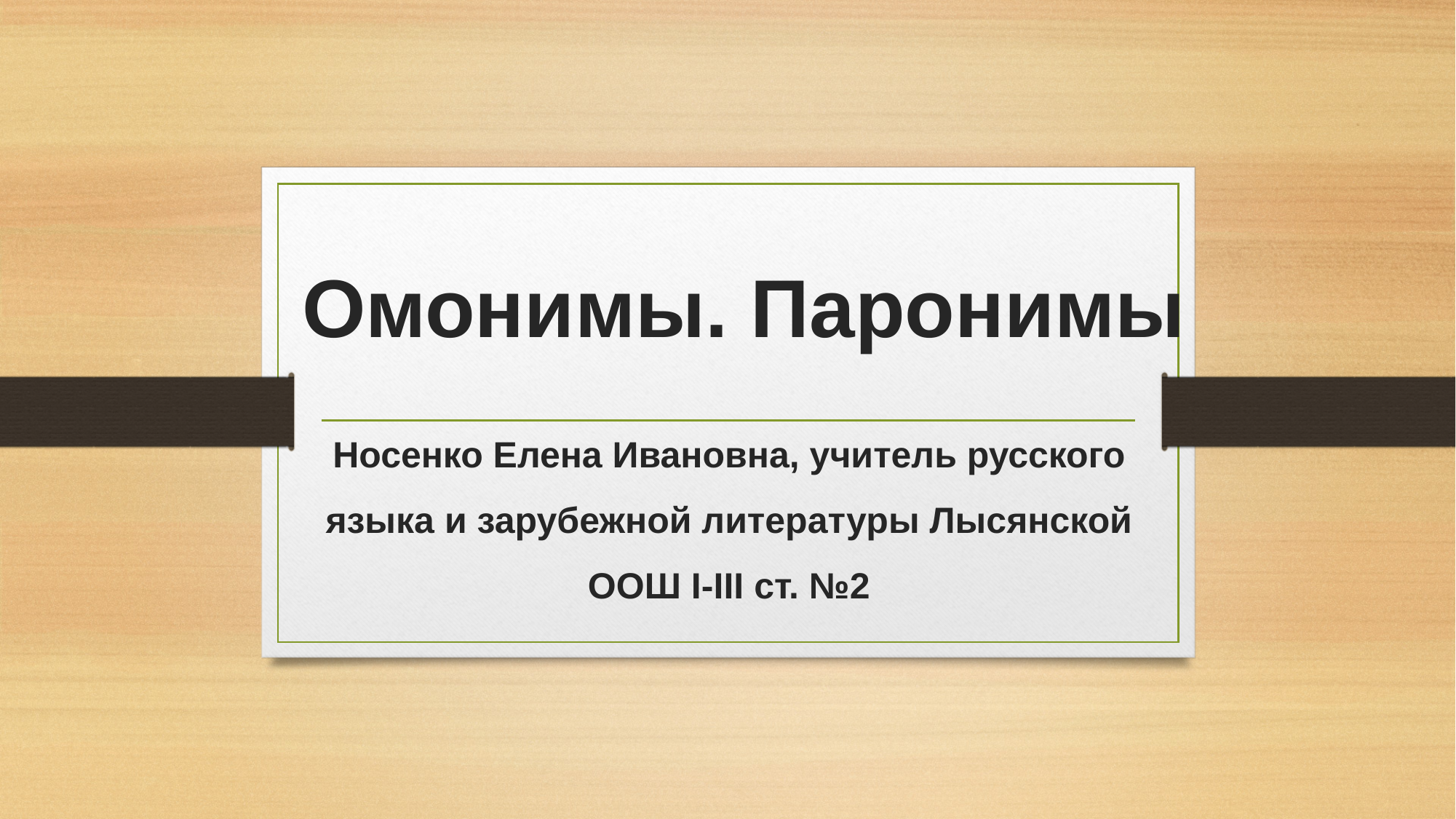

Омонимы. Паронимы
# Носенко Елена Ивановна, учитель русского языка и зарубежной литературы Лысянской ООШ І-ІІІ ст. №2